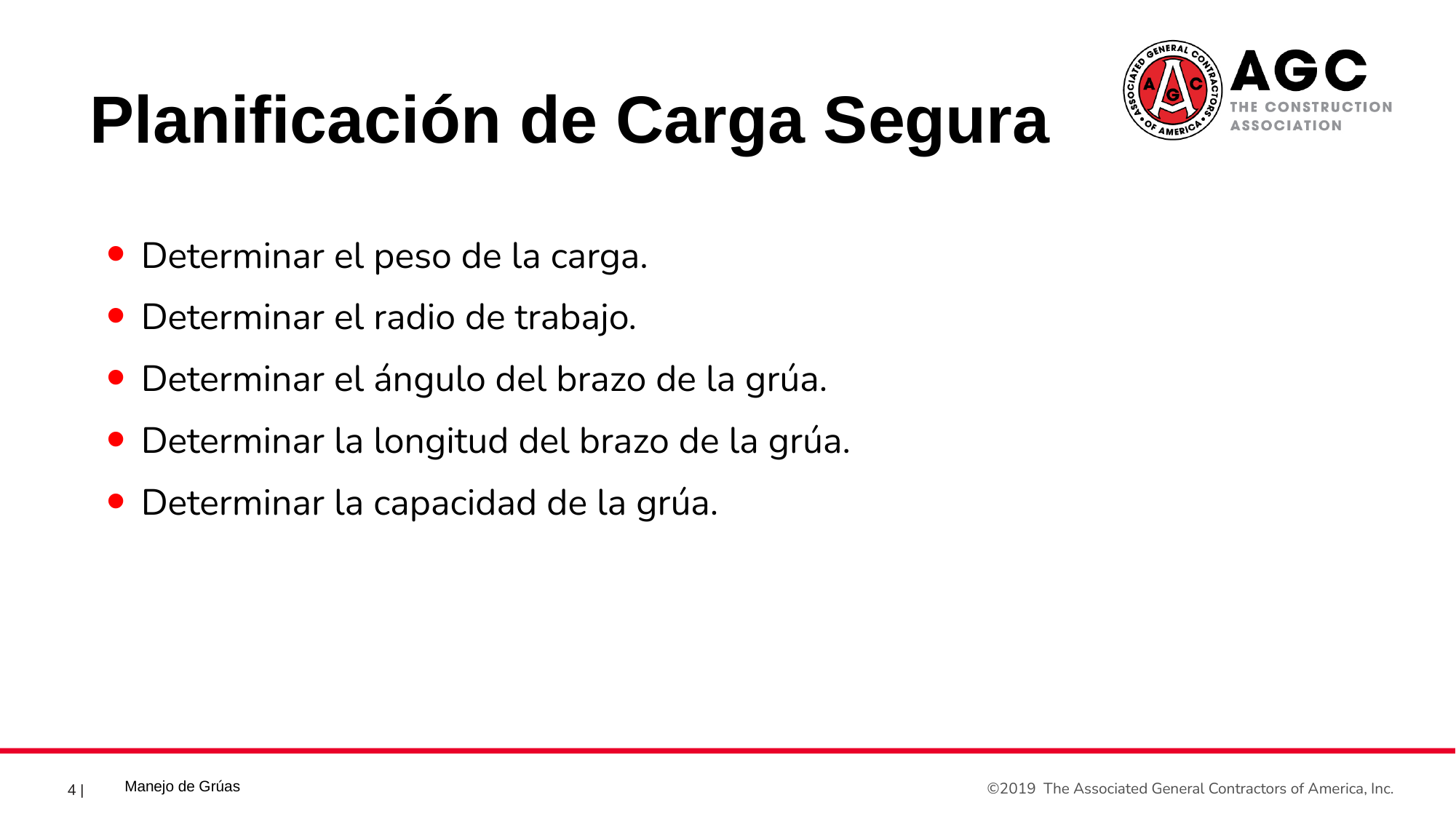

Planificación de Carga Segura

Determinar el peso de la carga.
Determinar el radio de trabajo.
Determinar el ángulo del brazo de la grúa.
Determinar la longitud del brazo de la grúa.
Determinar la capacidad de la grúa.
Manejo de Grúas